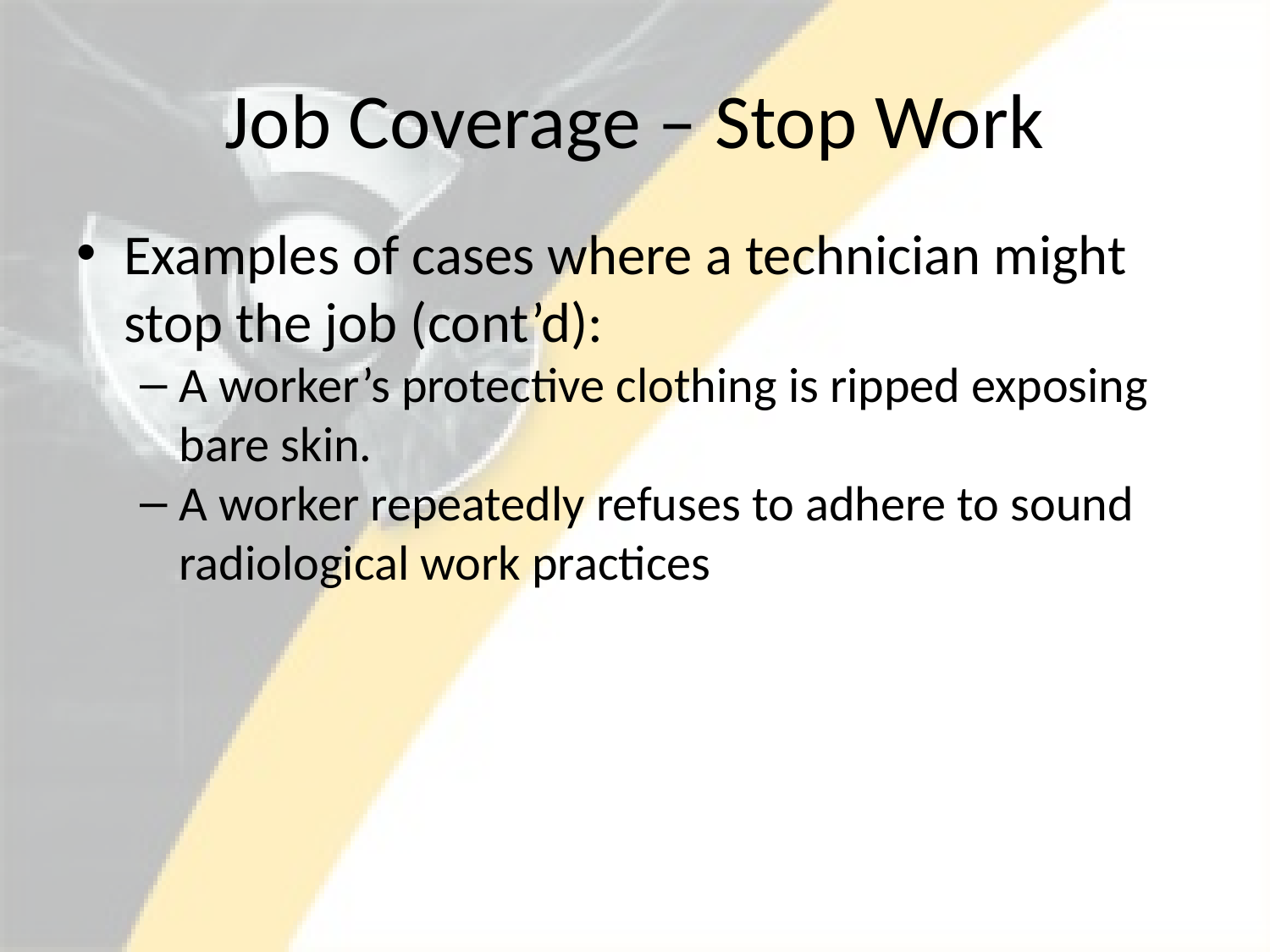

# Job Coverage – Stop Work
Examples of cases where a technician might stop the job (cont’d):
A worker’s protective clothing is ripped exposing bare skin.
A worker repeatedly refuses to adhere to sound radiological work practices